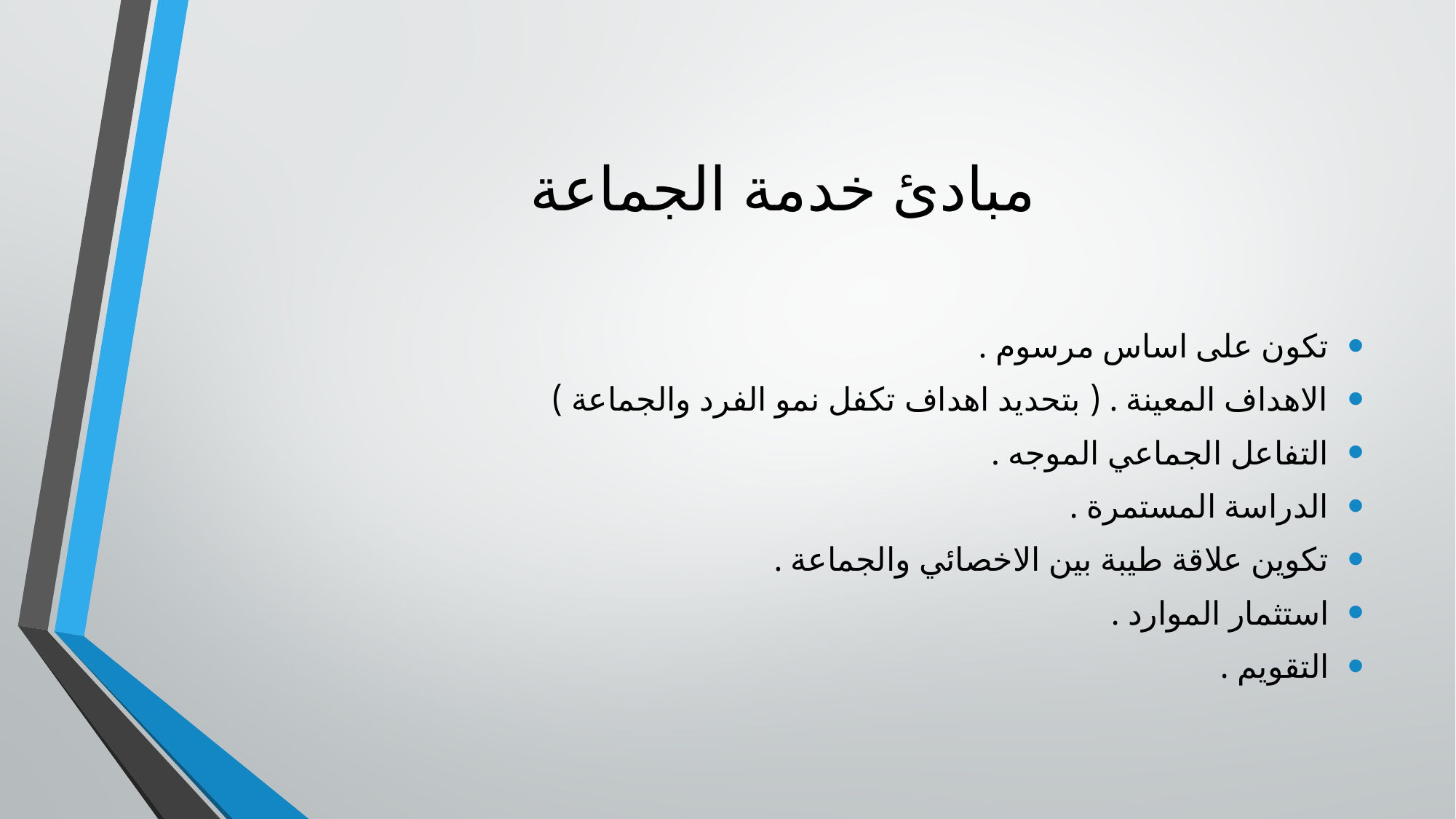

# مبادئ خدمة الجماعة
تكون على اساس مرسوم .
الاهداف المعينة . ( بتحديد اهداف تكفل نمو الفرد والجماعة )
التفاعل الجماعي الموجه .
الدراسة المستمرة .
تكوين علاقة طيبة بين الاخصائي والجماعة .
استثمار الموارد .
التقويم .